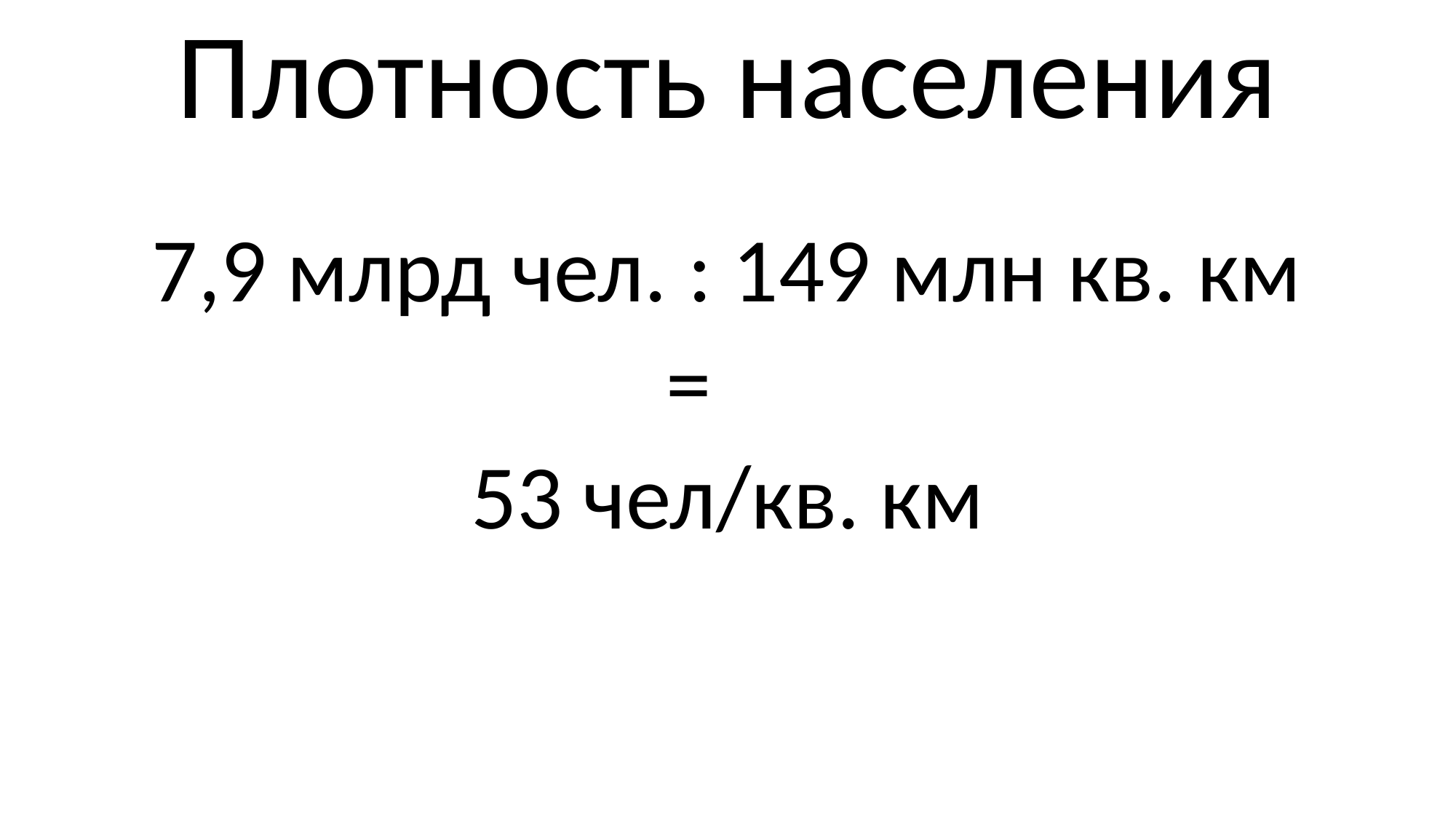

# Плотность населения
  7,9 млрд чел. : 149 млн кв. км
                           =
53 чел/кв. км